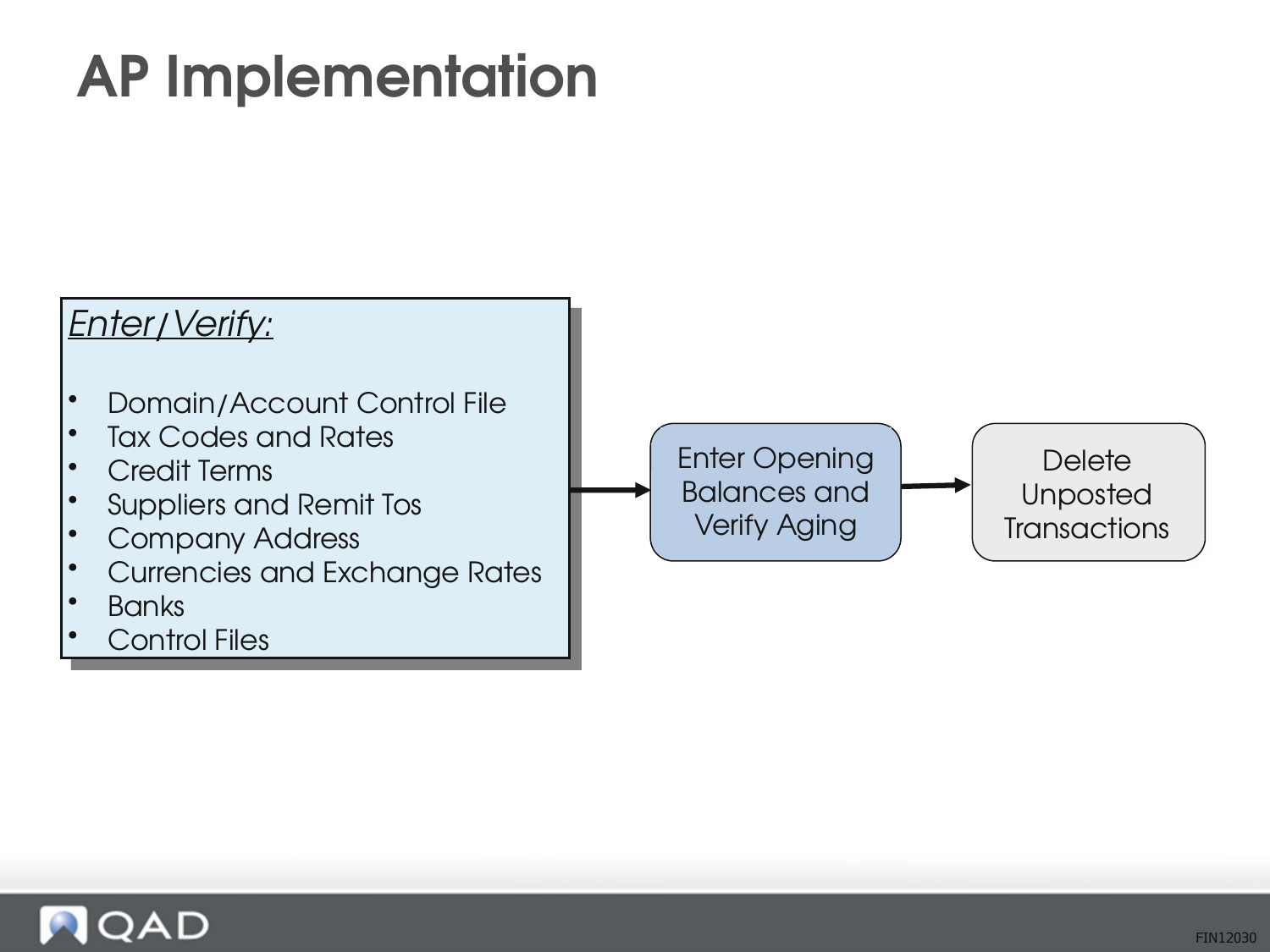

# AP Implementation
Enter/Verify:

Domain/Account Control File
Tax Codes and Rates
Credit Terms
Suppliers and Remit Tos
Company Address
Currencies and Exchange Rates
Banks
Control Files

Delete Unposted Transactions

Enter Opening Balances and Verify Aging

FIN12030